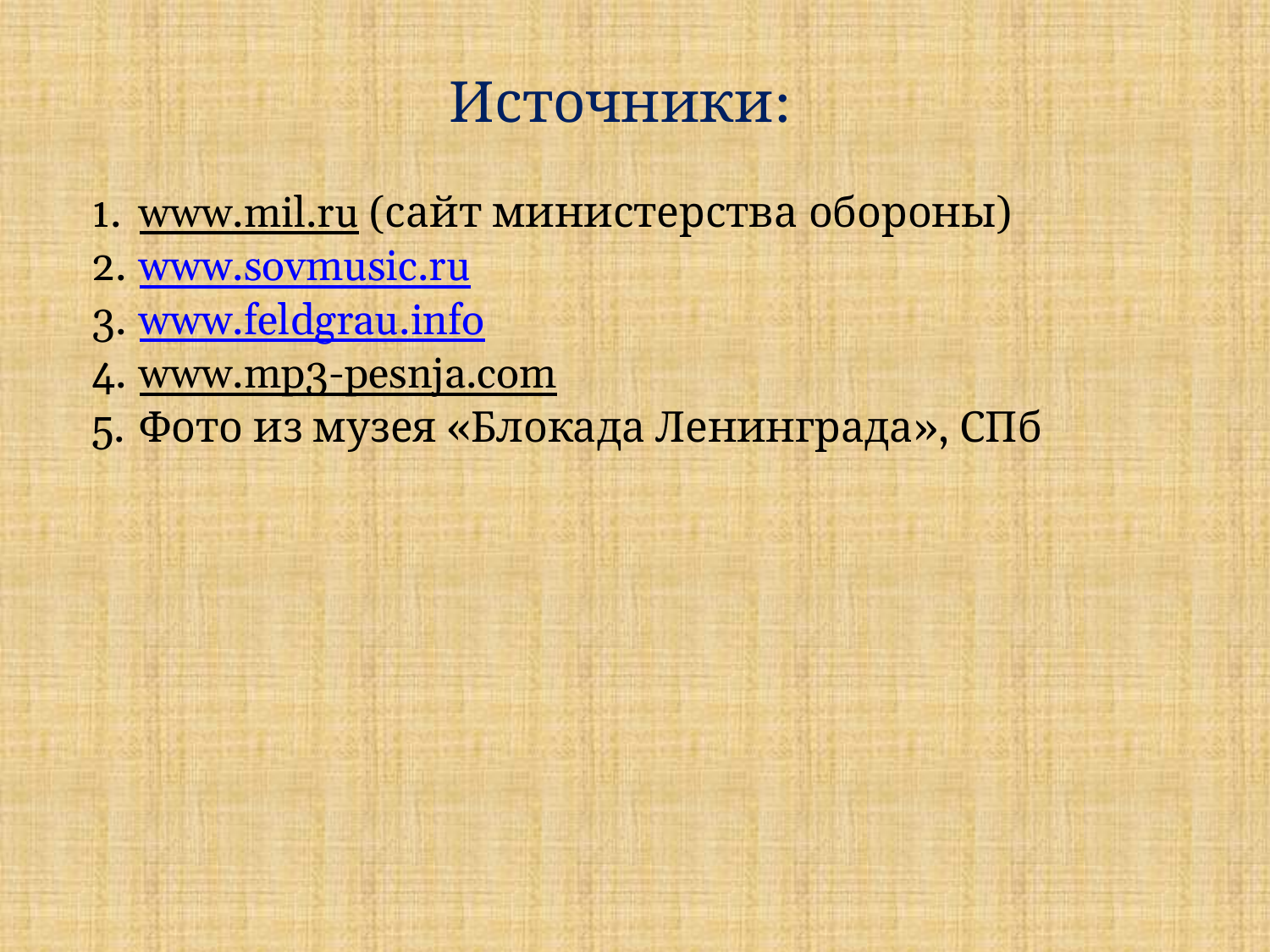

Источники:
www.mil.ru (сайт министерства обороны)
www.sovmusic.ru
www.feldgrau.info
www.mp3-pesnja.com
Фото из музея «Блокада Ленинграда», СПб